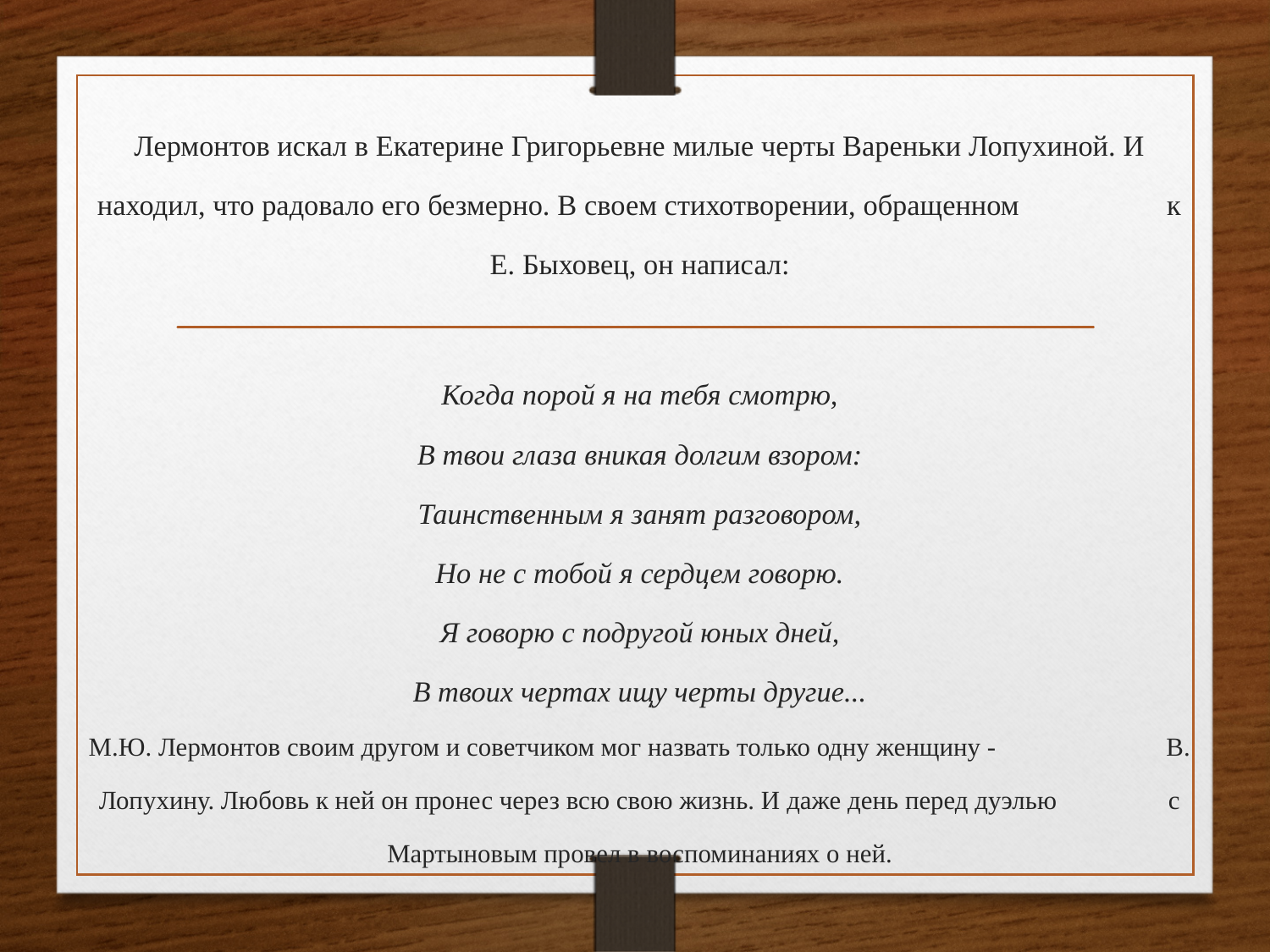

Лермонтов искал в Екатерине Григорьевне милые черты Вареньки Лопухиной. И находил, что радовало его безмерно. В своем стихотворении, обращенном                    к Е. Быховец, он написал:
Когда порой я на тебя смотрю,
В твои глаза вникая долгим взором:
Таинственным я занят разговором,
Но не с тобой я сердцем говорю.
Я говорю с подругой юных дней,
В твоих чертах ищу черты другие...
М.Ю. Лермонтов своим другом и советчиком мог назвать только одну женщину -                          В. Лопухину. Любовь к ней он пронес через всю свою жизнь. И даже день перед дуэлью                 с Мартыновым провел в воспоминаниях о ней.